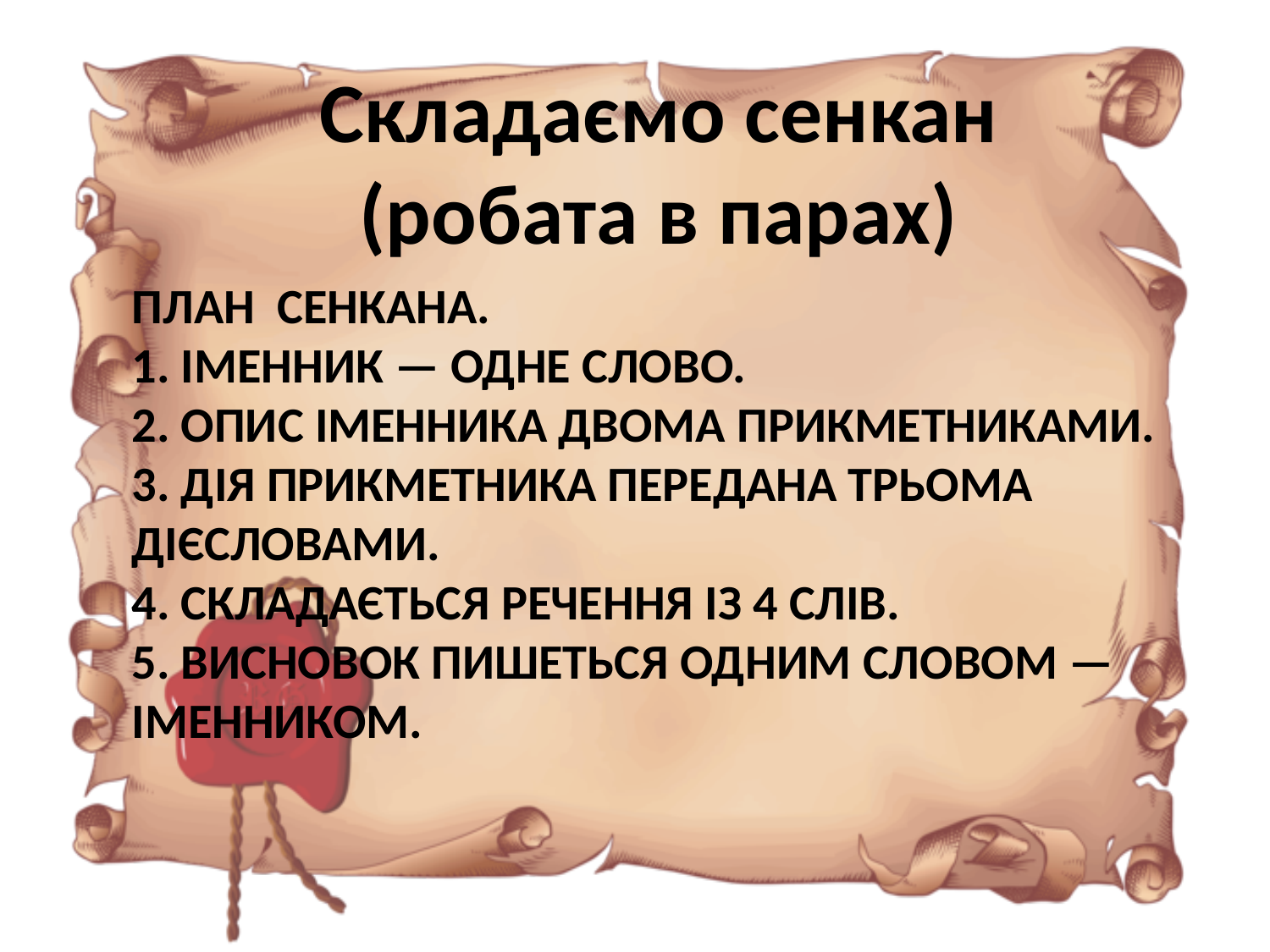

Складаємо сенкан
(робата в парах)
# План  сенкана. 1. Іменник — одне слово.  2. Опис іменника двома прикметниками.  3. Дія прикметника передана трьома дієсловами.  4. Складається речення із 4 слів.  5. Висновок пишеться одним словом — іменником.